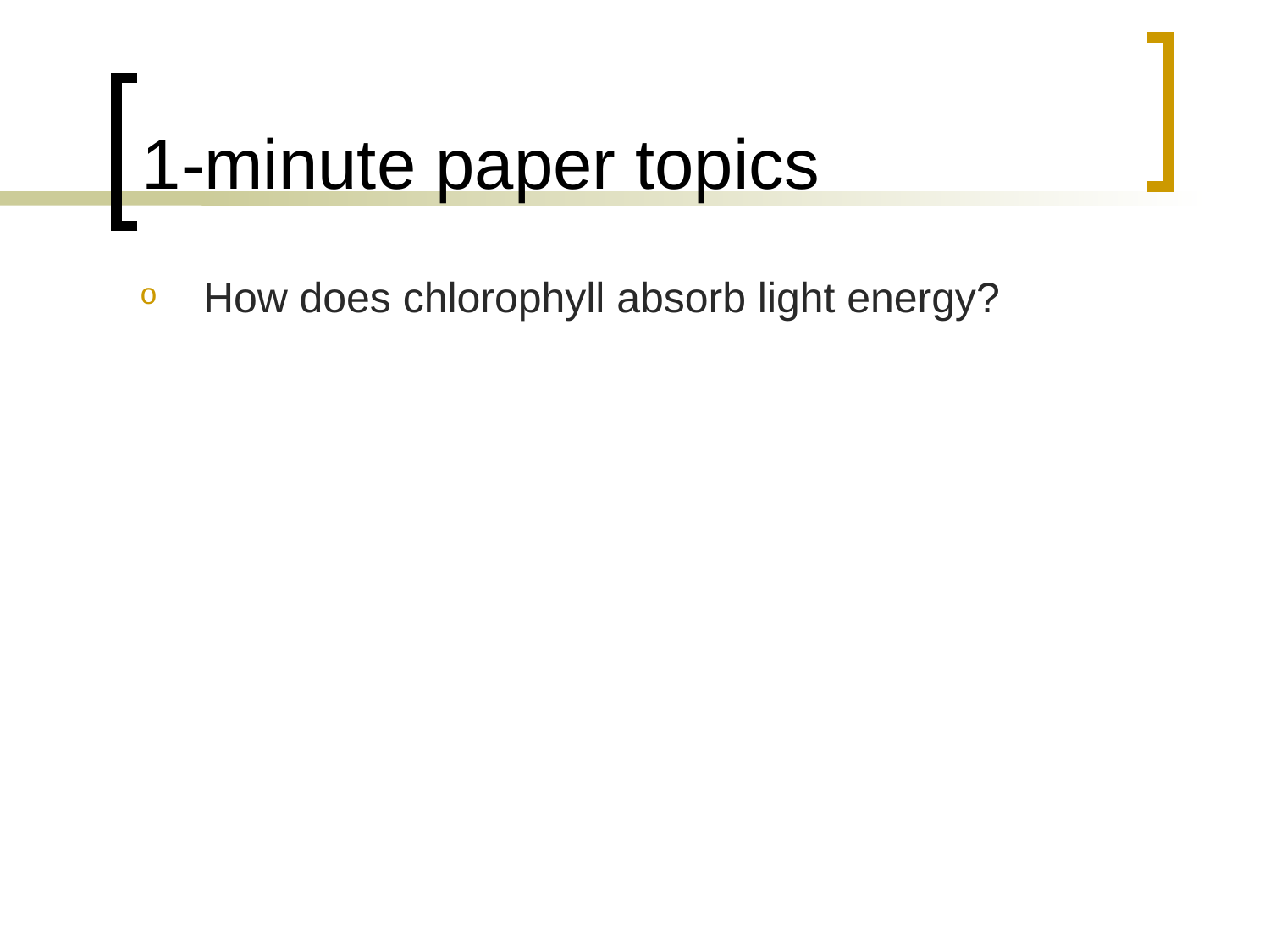

# 1-minute paper topics
How does chlorophyll absorb light energy?